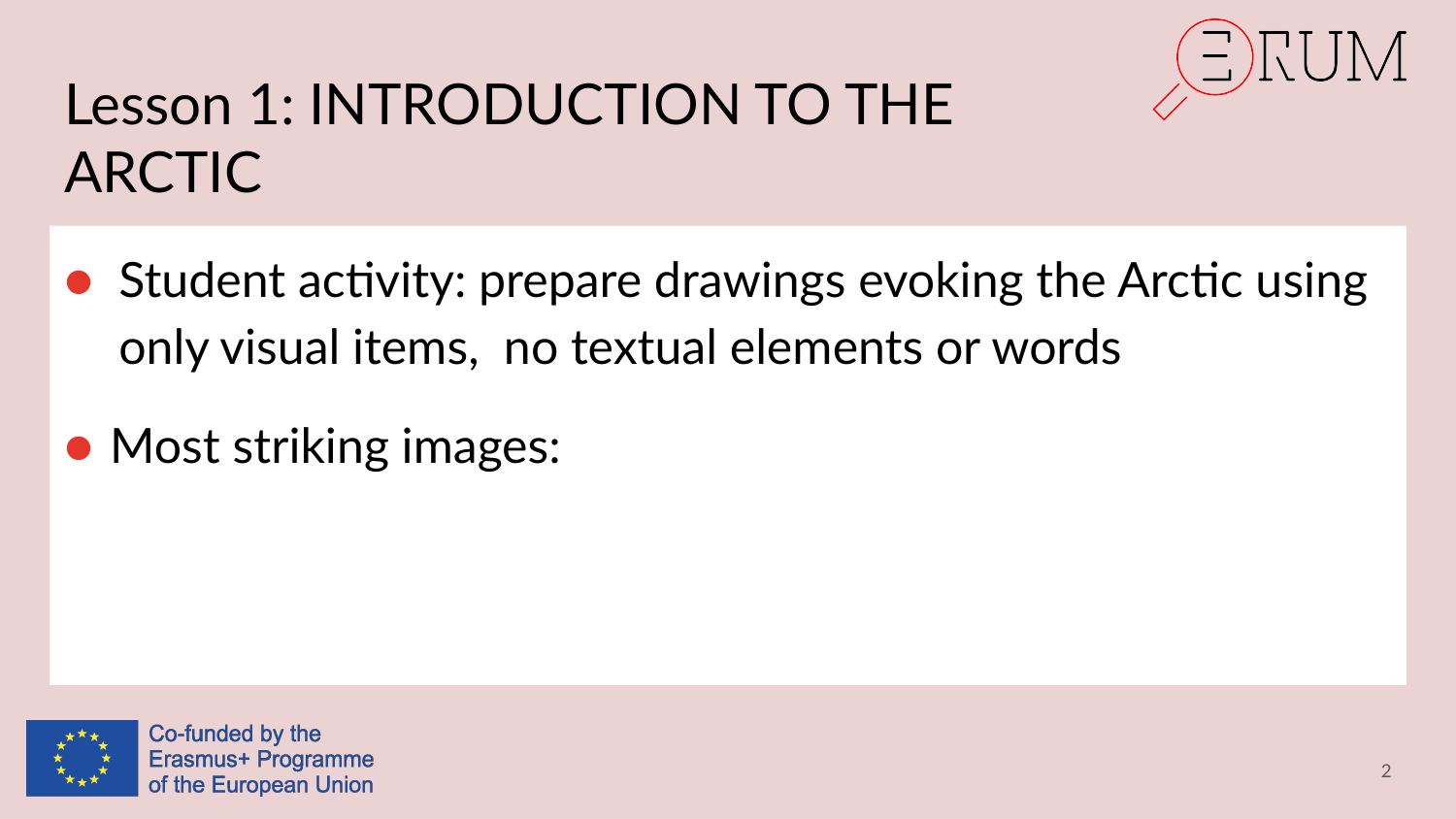

# Lesson 1: INTRODUCTION TO THE ARCTIC
Student activity: prepare drawings evoking the Arctic using only visual items,  no textual elements or words
Most striking images:
2